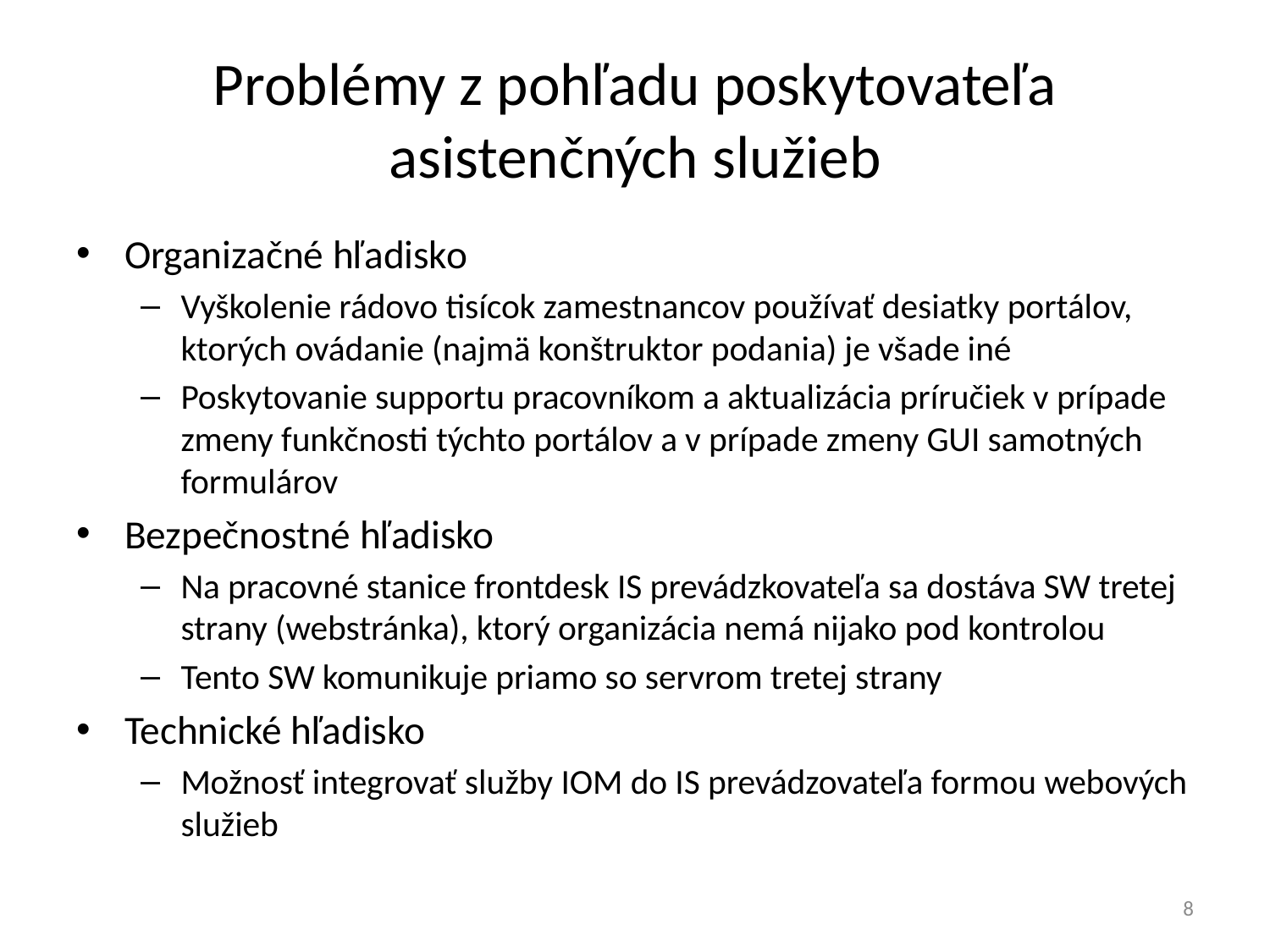

# Problémy z pohľadu poskytovateľa asistenčných služieb
Organizačné hľadisko
Vyškolenie rádovo tisícok zamestnancov používať desiatky portálov, ktorých ovádanie (najmä konštruktor podania) je všade iné
Poskytovanie supportu pracovníkom a aktualizácia príručiek v prípade zmeny funkčnosti týchto portálov a v prípade zmeny GUI samotných formulárov
Bezpečnostné hľadisko
Na pracovné stanice frontdesk IS prevádzkovateľa sa dostáva SW tretej strany (webstránka), ktorý organizácia nemá nijako pod kontrolou
Tento SW komunikuje priamo so servrom tretej strany
Technické hľadisko
Možnosť integrovať služby IOM do IS prevádzovateľa formou webových služieb
8